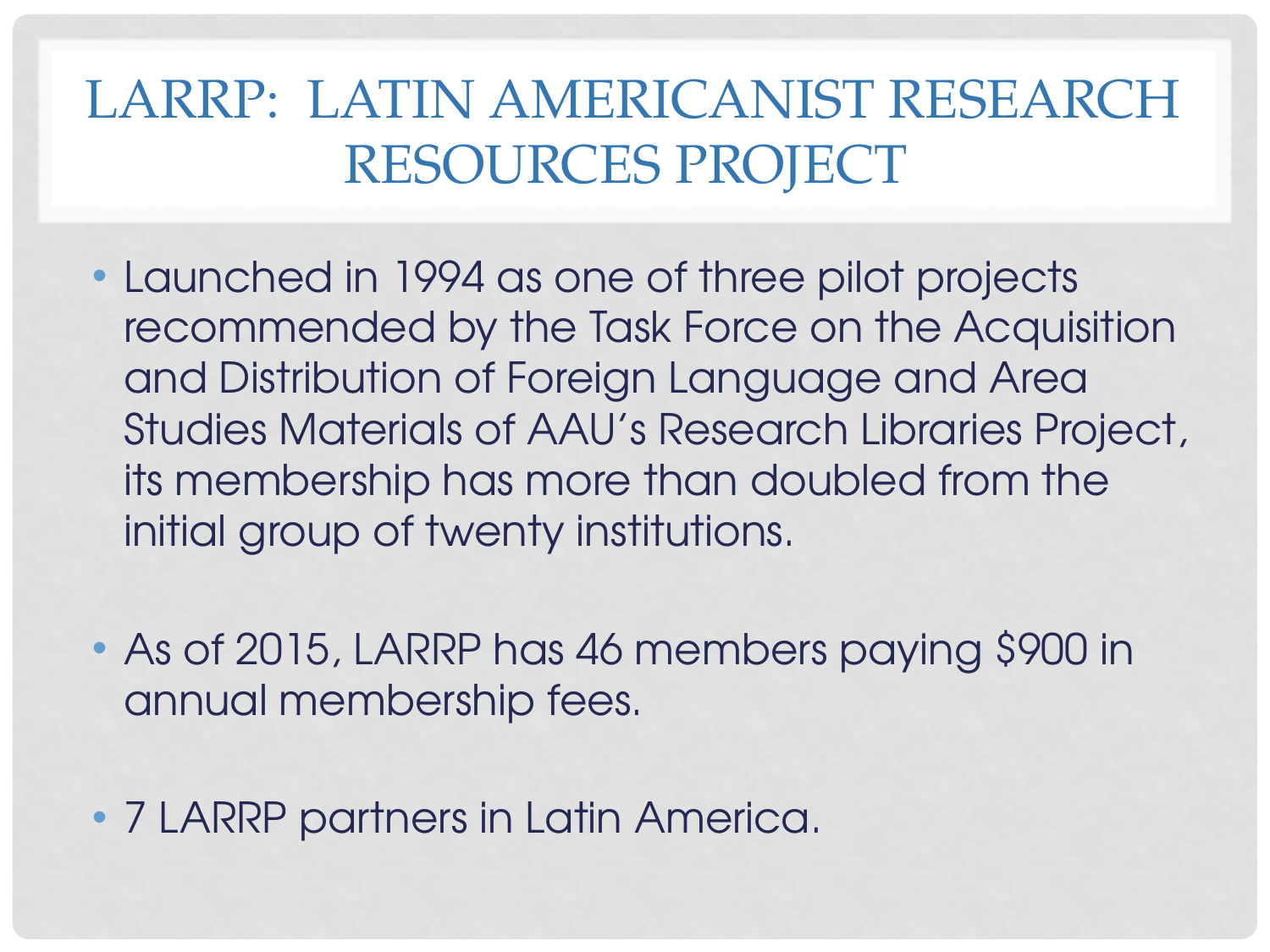

# Larrp:  Latin Americanist Research Resources Project
Launched in 1994 as one of three pilot projects recommended by the Task Force on the Acquisition and Distribution of Foreign Language and Area Studies Materials of AAU’s Research Libraries Project, its membership has more than doubled from the initial group of twenty institutions.

As of 2015, LARRP has 46 members paying $900 in annual membership fees.

7 LARRP partners in Latin America.